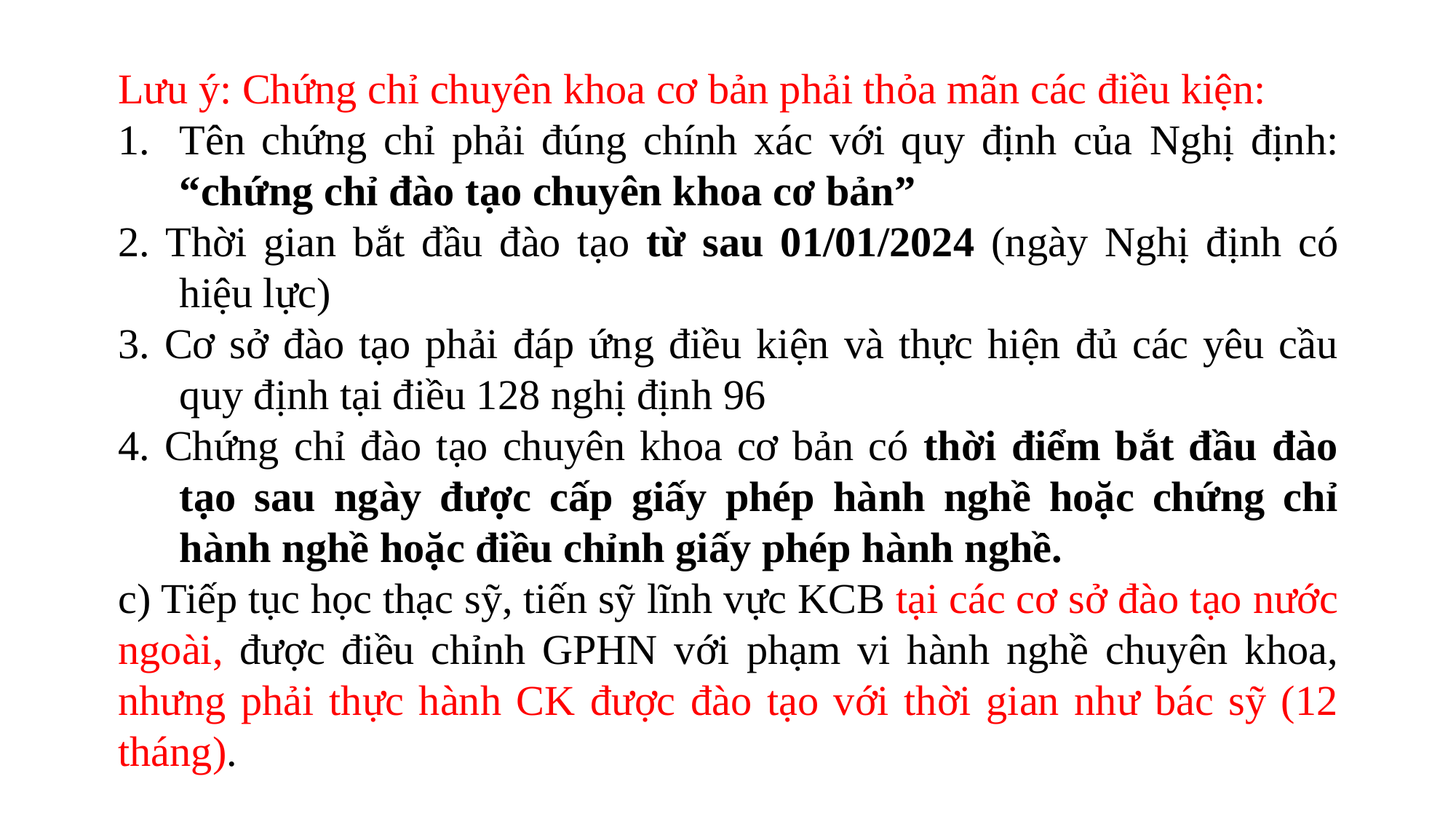

Lưu ý: Chứng chỉ chuyên khoa cơ bản phải thỏa mãn các điều kiện:
Tên chứng chỉ phải đúng chính xác với quy định của Nghị định: “chứng chỉ đào tạo chuyên khoa cơ bản”
2. Thời gian bắt đầu đào tạo từ sau 01/01/2024 (ngày Nghị định có hiệu lực)
3. Cơ sở đào tạo phải đáp ứng điều kiện và thực hiện đủ các yêu cầu quy định tại điều 128 nghị định 96
4. Chứng chỉ đào tạo chuyên khoa cơ bản có thời điểm bắt đầu đào tạo sau ngày được cấp giấy phép hành nghề hoặc chứng chỉ hành nghề hoặc điều chỉnh giấy phép hành nghề.
c) Tiếp tục học thạc sỹ, tiến sỹ lĩnh vực KCB tại các cơ sở đào tạo nước ngoài, được điều chỉnh GPHN với phạm vi hành nghề chuyên khoa, nhưng phải thực hành CK được đào tạo với thời gian như bác sỹ (12 tháng).